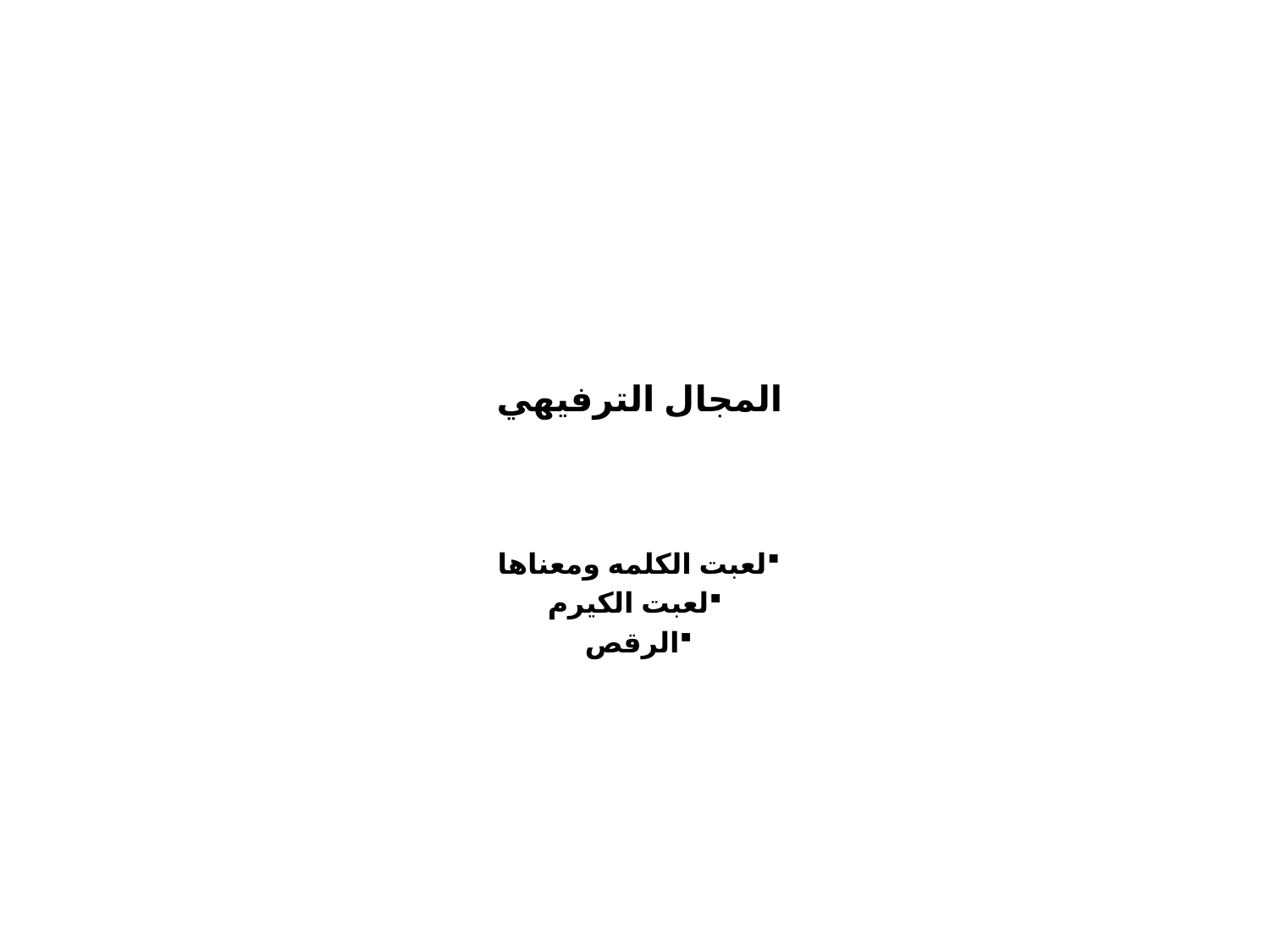

# المجال الترفيهي
لعبت الكلمه ومعناها
لعبت الكيرم
الرقص